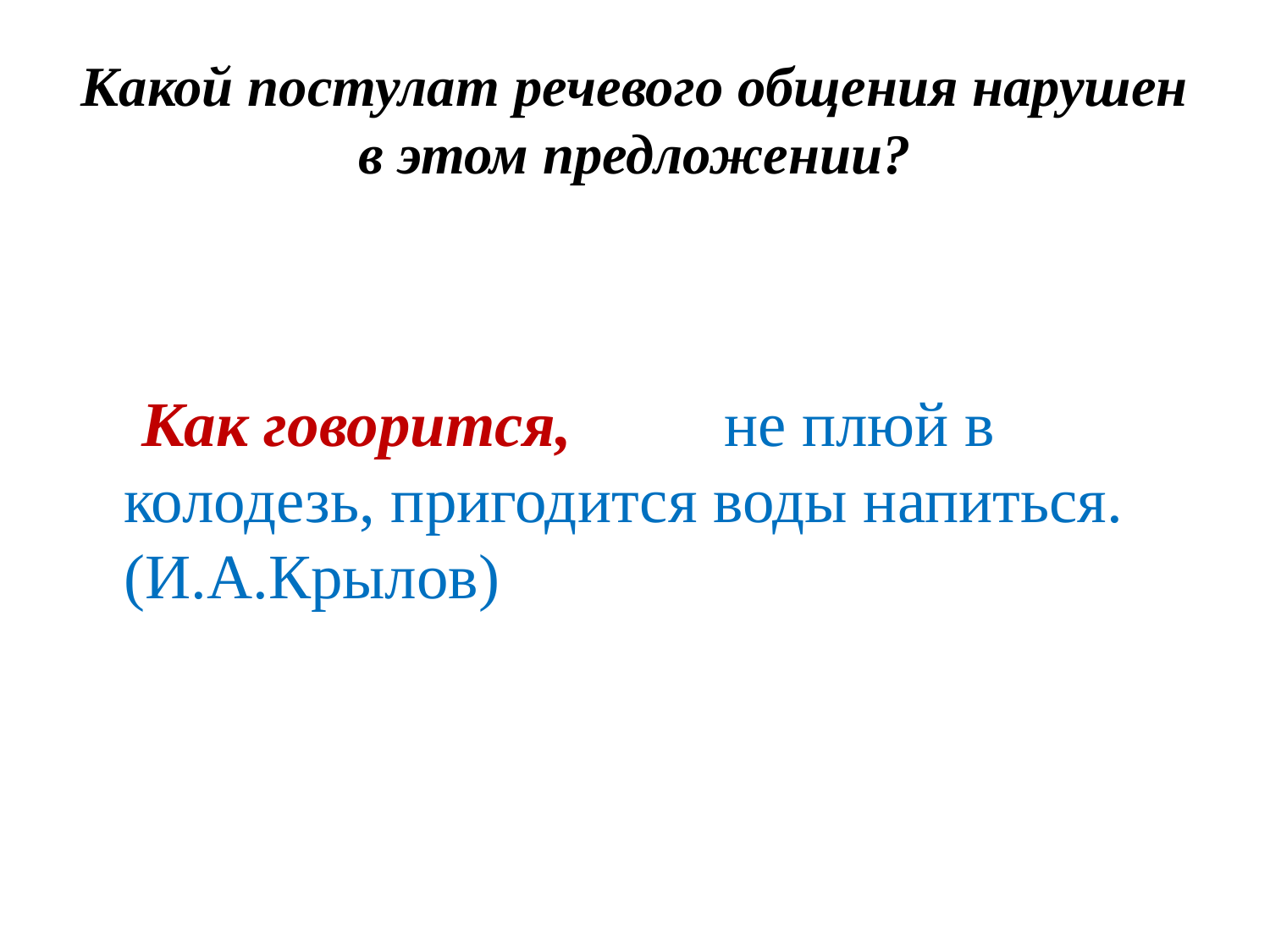

# Какой постулат речевого общения нарушен в этом предложении?
                                                   не плюй в колодезь, пригодится воды напиться. (И.А.Крылов)
Как говорится,